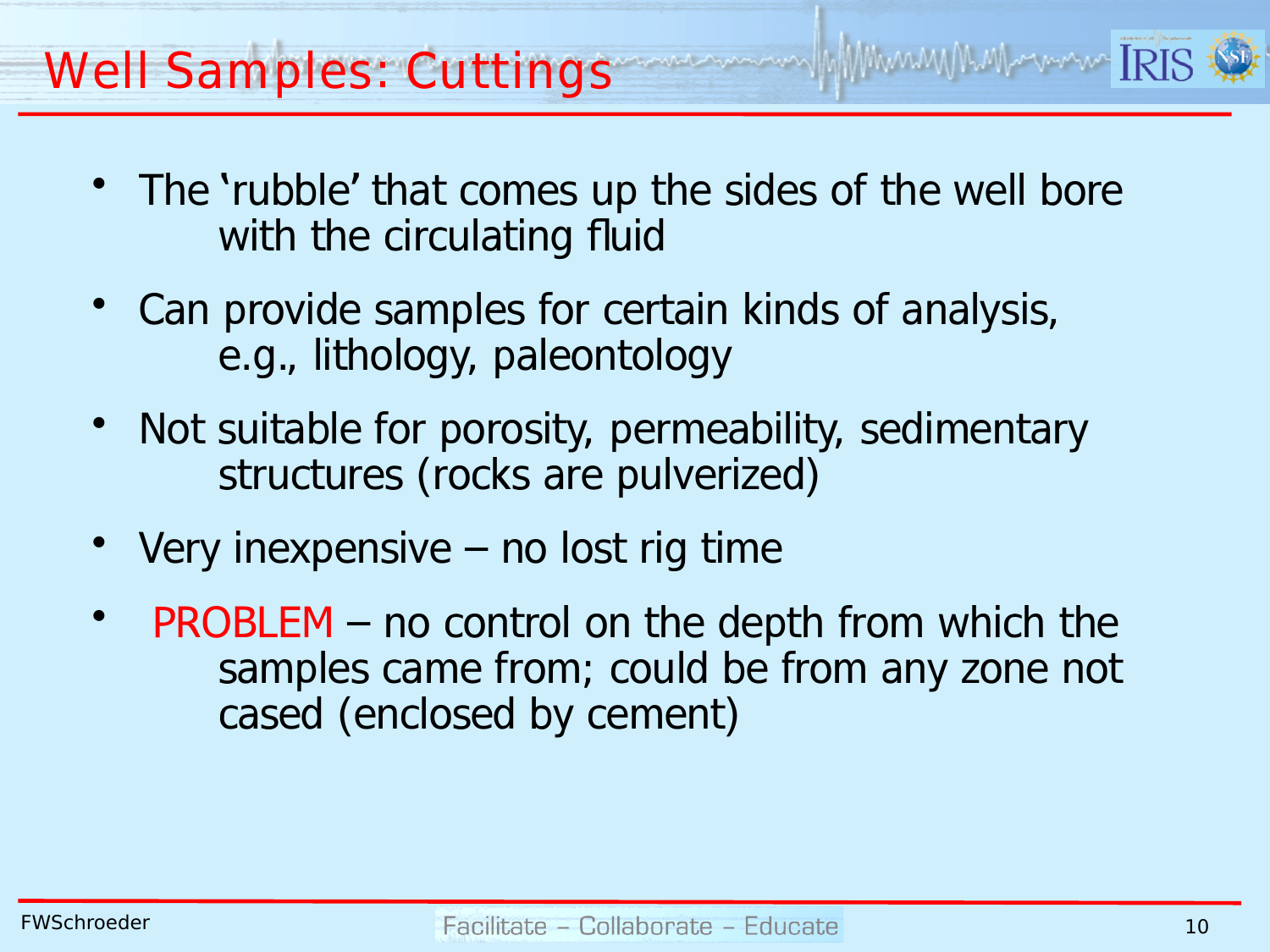

# Well Samples: Cuttings
The ‘rubble’ that comes up the sides of the well bore 	with the circulating fluid
Can provide samples for certain kinds of analysis, 	e.g., lithology, paleontology
Not suitable for porosity, permeability, sedimentary 	structures (rocks are pulverized)
Very inexpensive – no lost rig time
 PROBLEM – no control on the depth from which the 	samples came from; could be from any zone not   	cased (enclosed by cement)